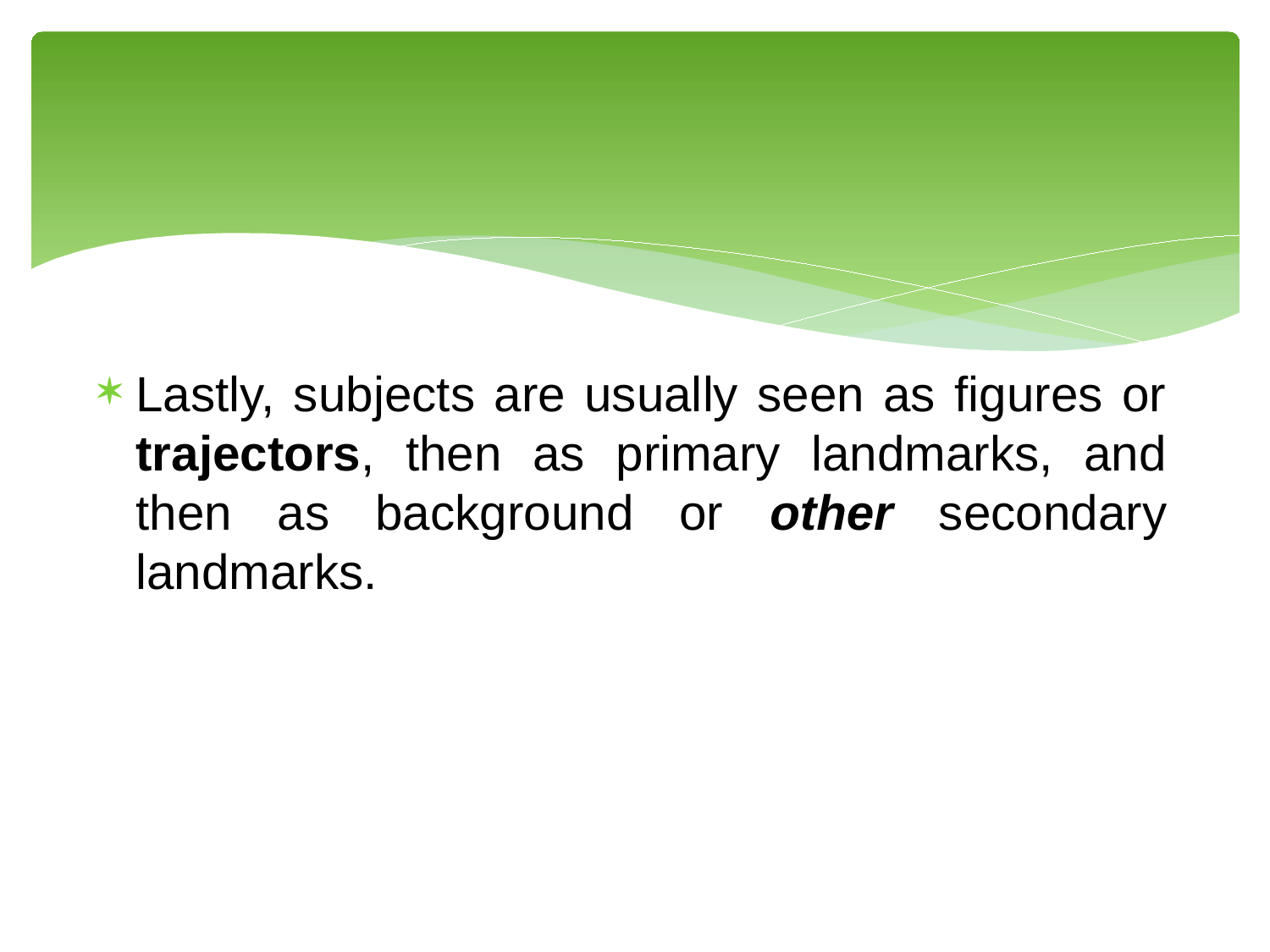

Lastly, subjects are usually seen as figures or trajectors, then as primary landmarks, and then as background or other secondary landmarks.